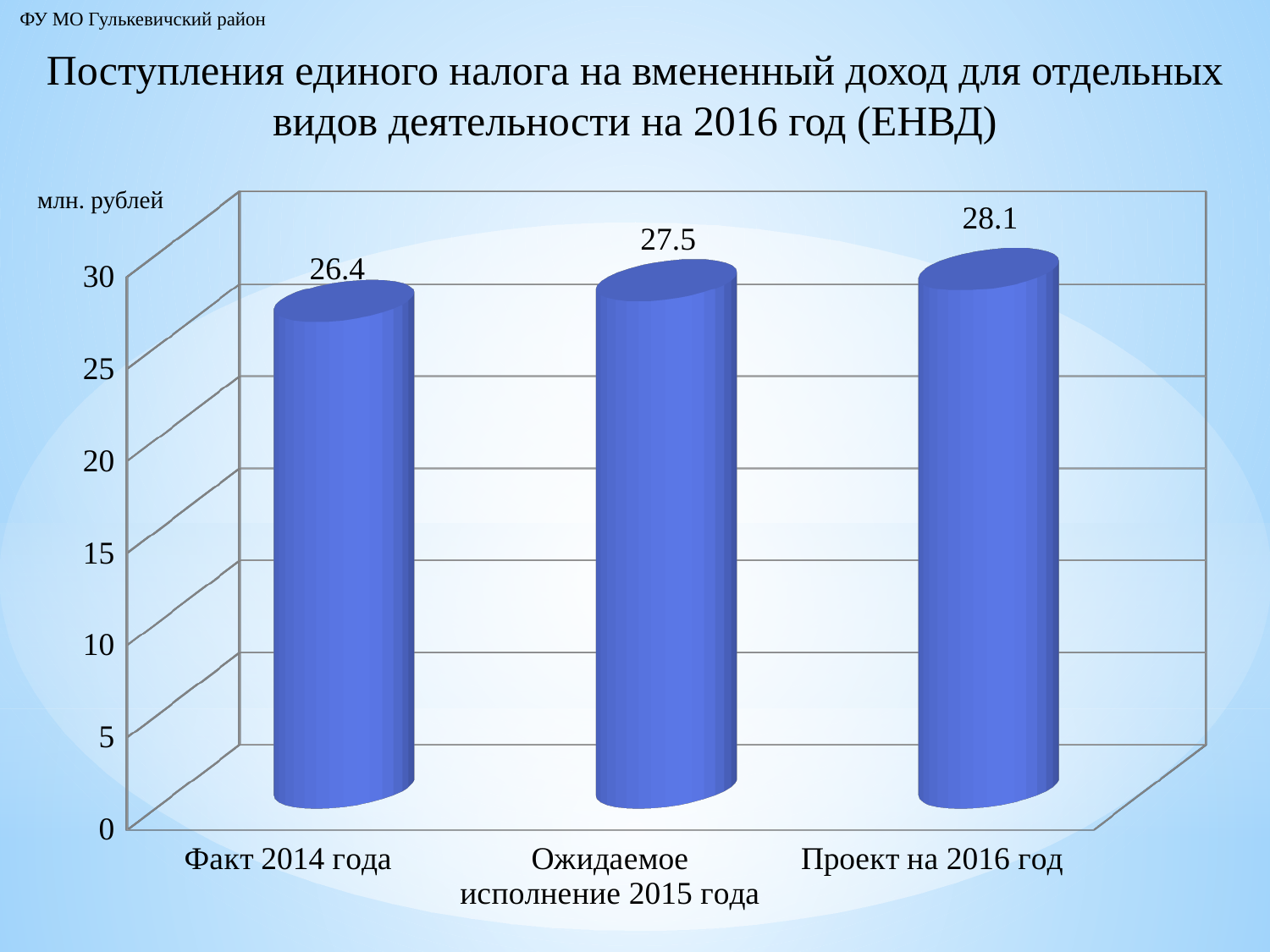

ФУ МО Гулькевичский район
# Поступления единого налога на вмененный доход для отдельных видов деятельности на 2016 год (ЕНВД)

[unsupported chart]

млн. рублей